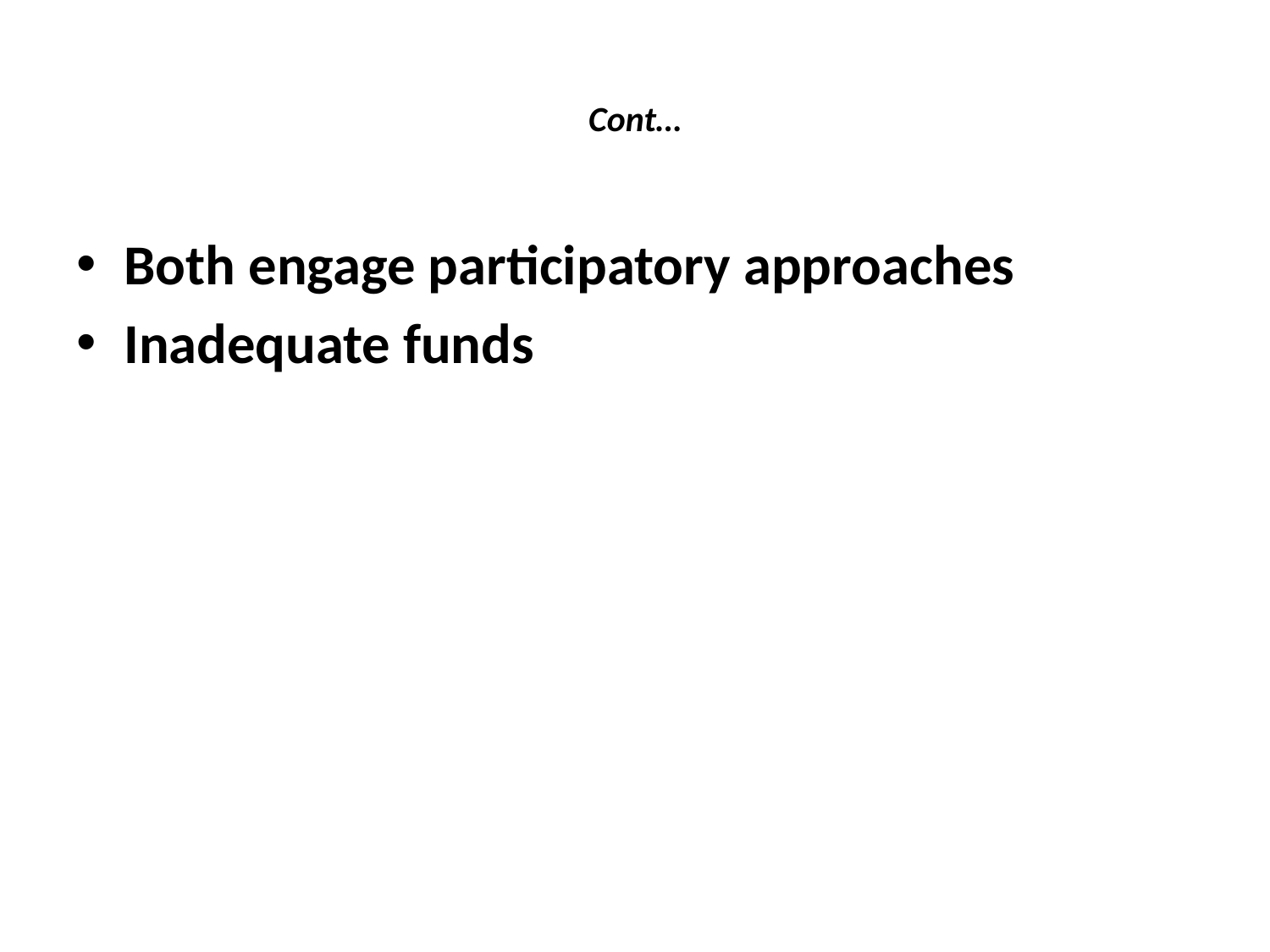

# Cont…
Both engage participatory approaches
Inadequate funds